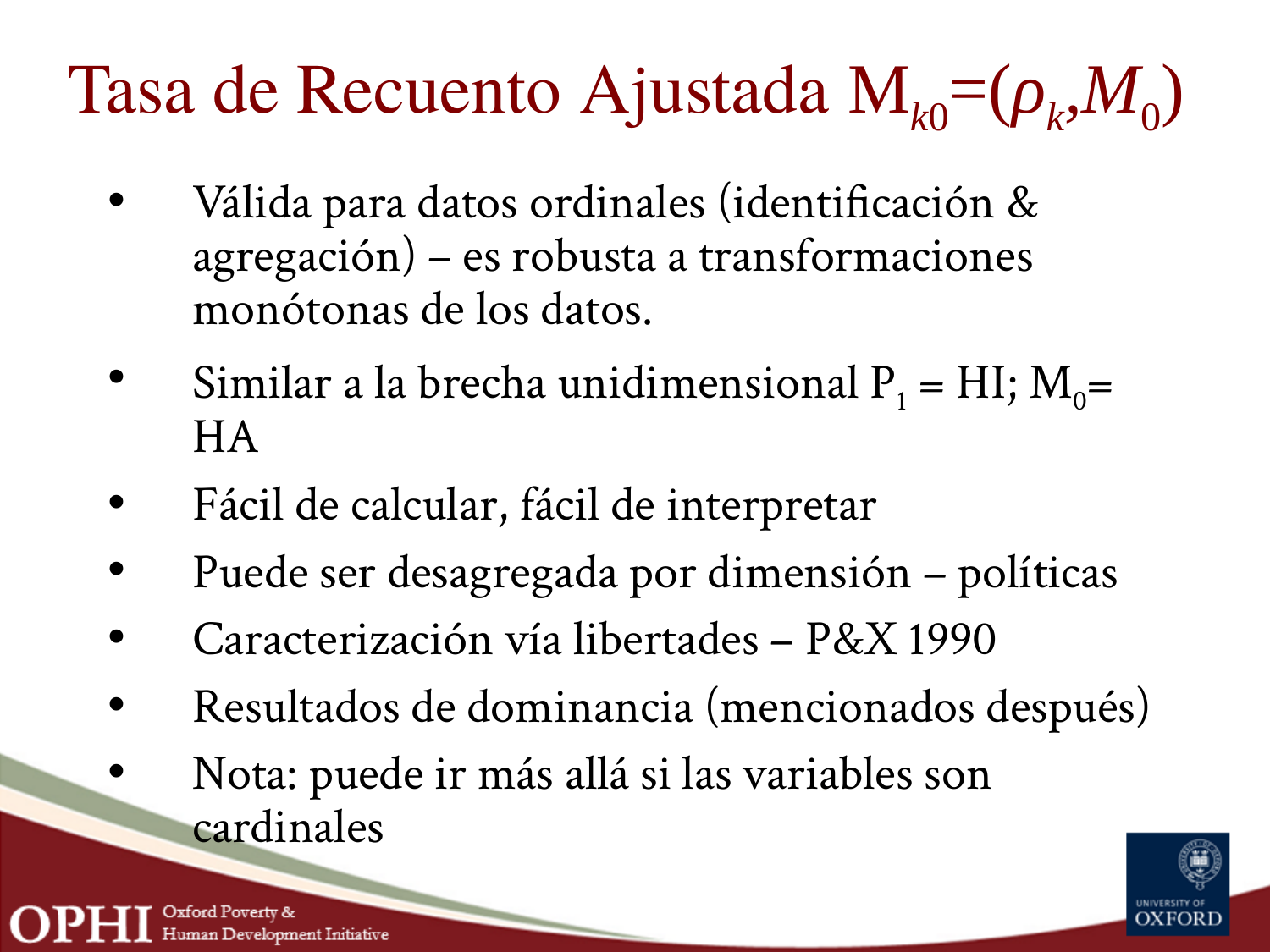

# Tasa de Recuento Ajustada Mk0=(ρk,M0)
Válida para datos ordinales (identificación & agregación) – es robusta a transformaciones monótonas de los datos.
Similar a la brecha unidimensional P1 = HI; M0= HA
Fácil de calcular, fácil de interpretar
Puede ser desagregada por dimensión – políticas
Caracterización vía libertades – P&X 1990
Resultados de dominancia (mencionados después)
Nota: puede ir más allá si las variables son cardinales